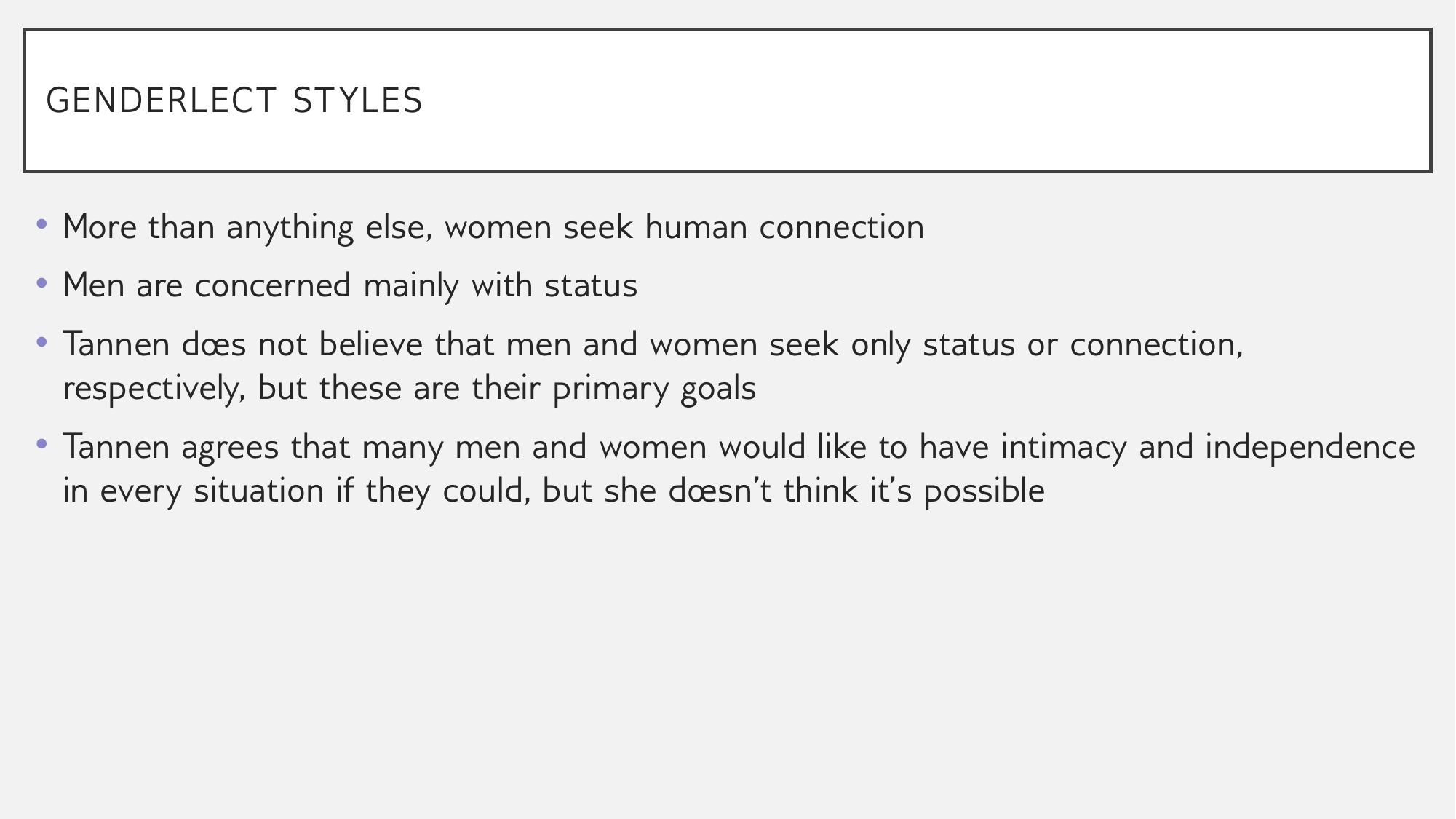

# Genderlect Styles
More than anything else, women seek human connection
Men are concerned mainly with status
Tannen does not believe that men and women seek only status or connection, respectively, but these are their primary goals
Tannen agrees that many men and women would like to have intimacy and independence in every situation if they could, but she doesn’t think it’s possible